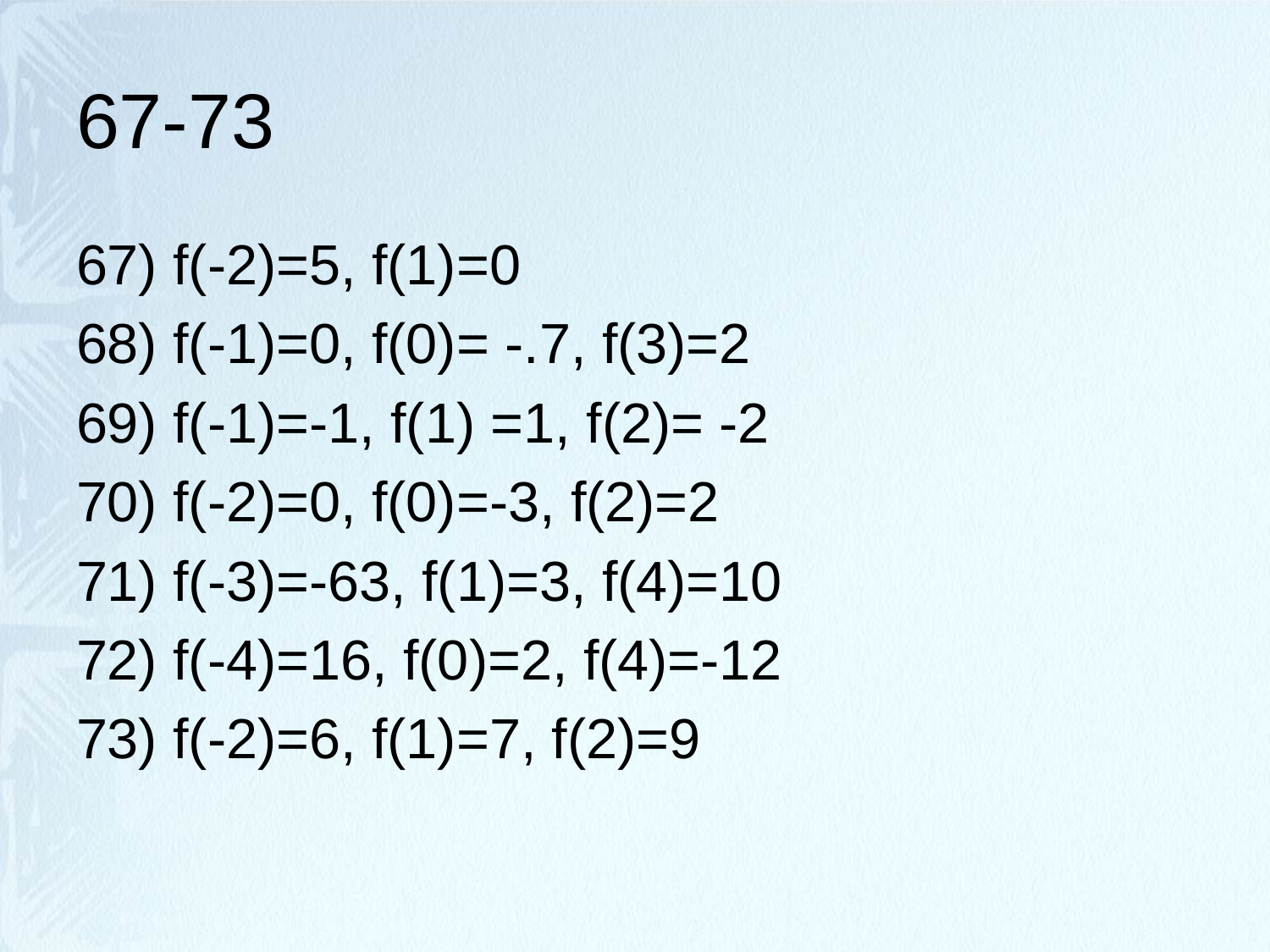

# 67-73
67) f(-2)=5, f(1)=0
68) f(-1)=0, f(0)= -.7, f(3)=2
69) f(-1)=-1, f(1) =1, f(2)= -2
70) f(-2)=0, f(0)=-3, f(2)=2
71) f(-3)=-63, f(1)=3, f(4)=10
72) f(-4)=16, f(0)=2, f(4)=-12
73) f(-2)=6, f(1)=7, f(2)=9